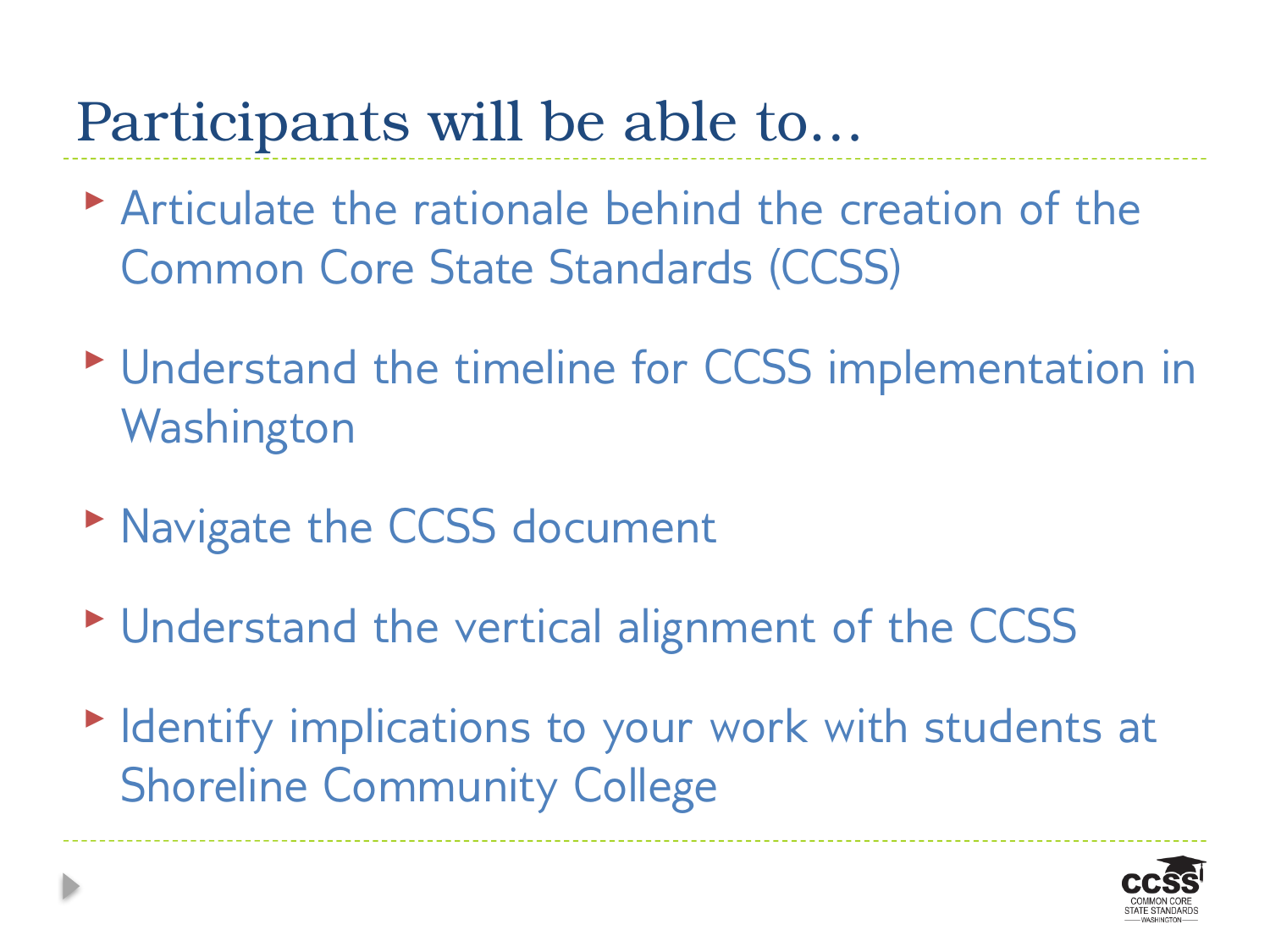

# Participants will be able to…
Articulate the rationale behind the creation of the Common Core State Standards (CCSS)
Understand the timeline for CCSS implementation in Washington
Navigate the CCSS document
Understand the vertical alignment of the CCSS
Identify implications to your work with students at Shoreline Community College